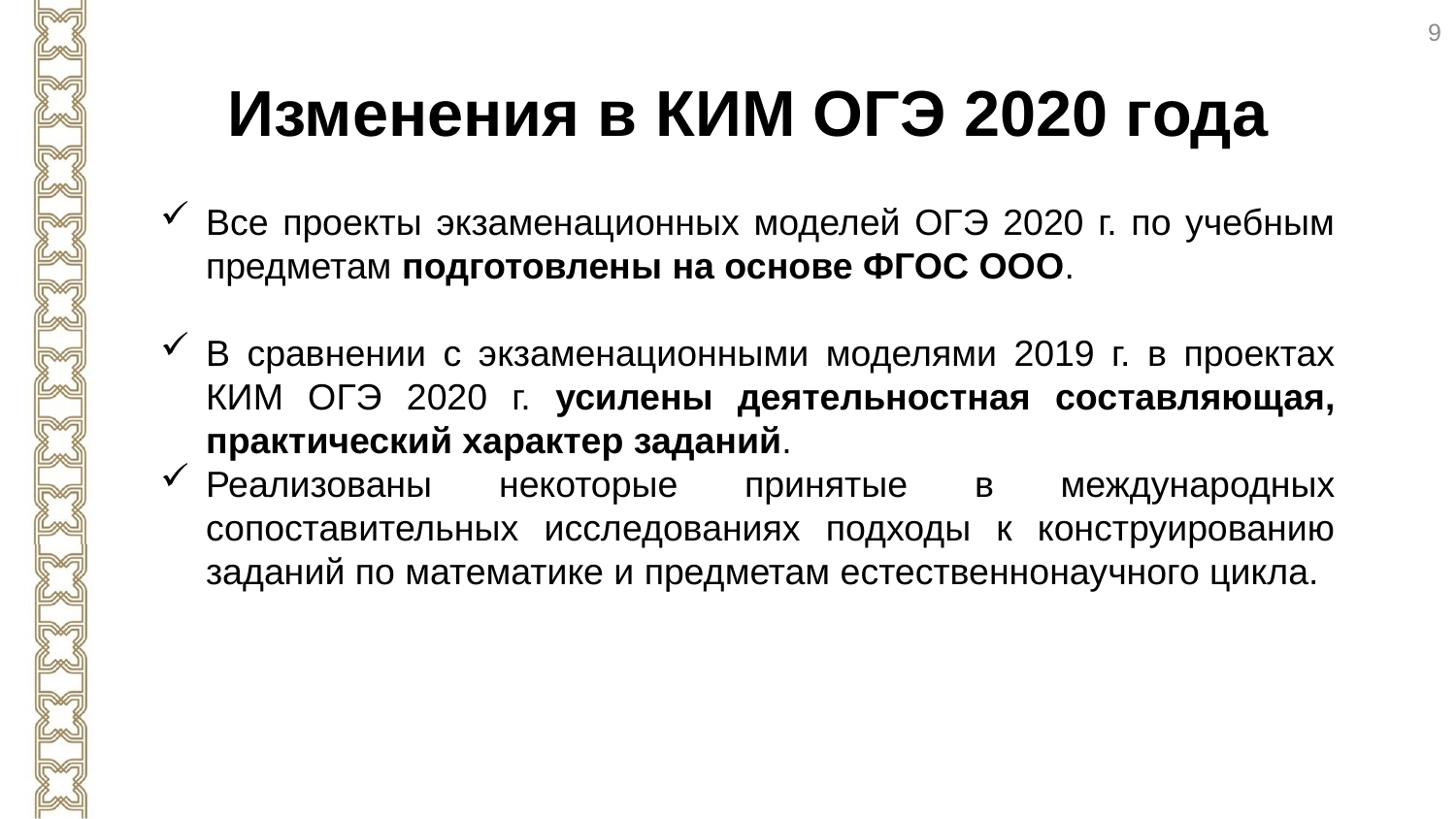

9
Изменения в КИМ ОГЭ 2020 года
Все проекты экзаменационных моделей ОГЭ 2020 г. по учебным предметам подготовлены на основе ФГОС ООО.

В сравнении с экзаменационными моделями 2019 г. в проектах КИМ ОГЭ 2020 г. усилены деятельностная составляющая, практический характер заданий.
Реализованы некоторые принятые в международных сопоставительных исследованиях подходы к конструированию заданий по математике и предметам естественнонаучного цикла.